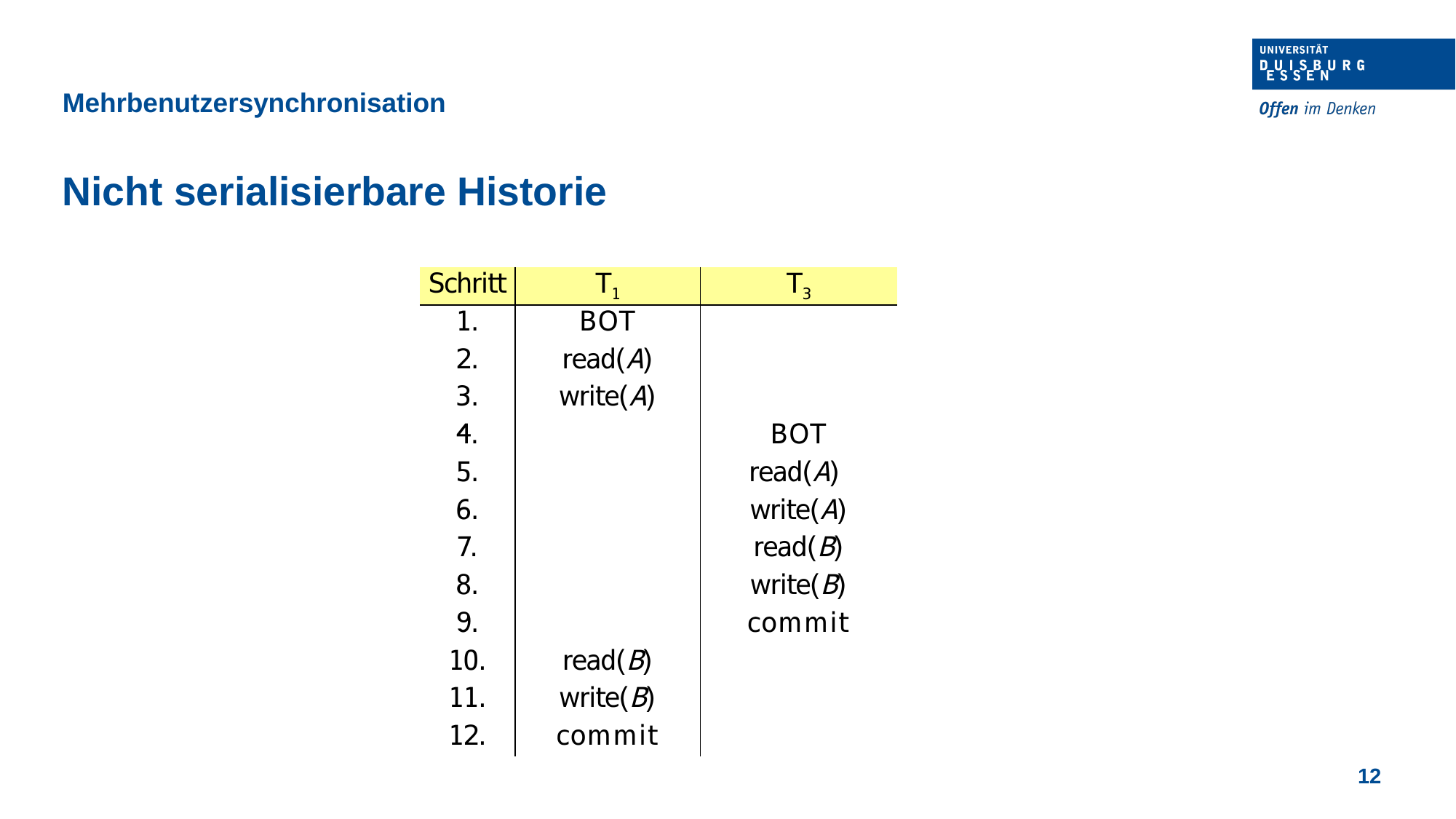

Mehrbenutzersynchronisation
Nicht serialisierbare Historie
| Schritt | T1 | T3 |
| --- | --- | --- |
| 1. | BOT |  |
| 2. | read(A) |  |
| 3. | write(A) |  |
| 4. |  | BOT |
| 5. |  | read(A) |
| 6. |  | write(A) |
| 7. |  | read(B) |
| 8. |  | write(B) |
| 9. |  | commit |
| 10. | read(B) |  |
| 11. | write(B) |  |
| 12. | commit |  |

12